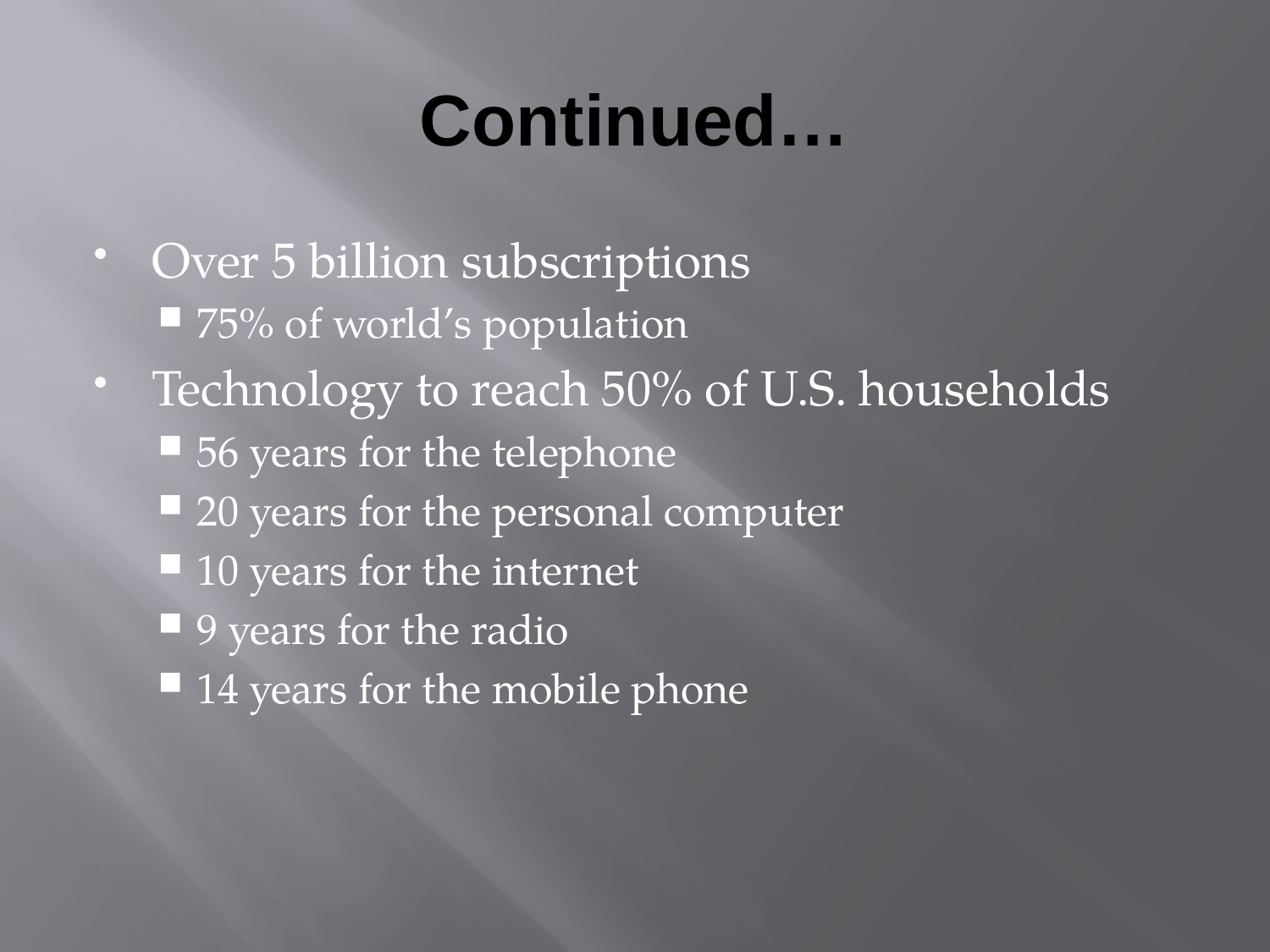

# Continued…
Over 5 billion subscriptions
75% of world’s population
Technology to reach 50% of U.S. households
56 years for the telephone
20 years for the personal computer
10 years for the internet
9 years for the radio
14 years for the mobile phone